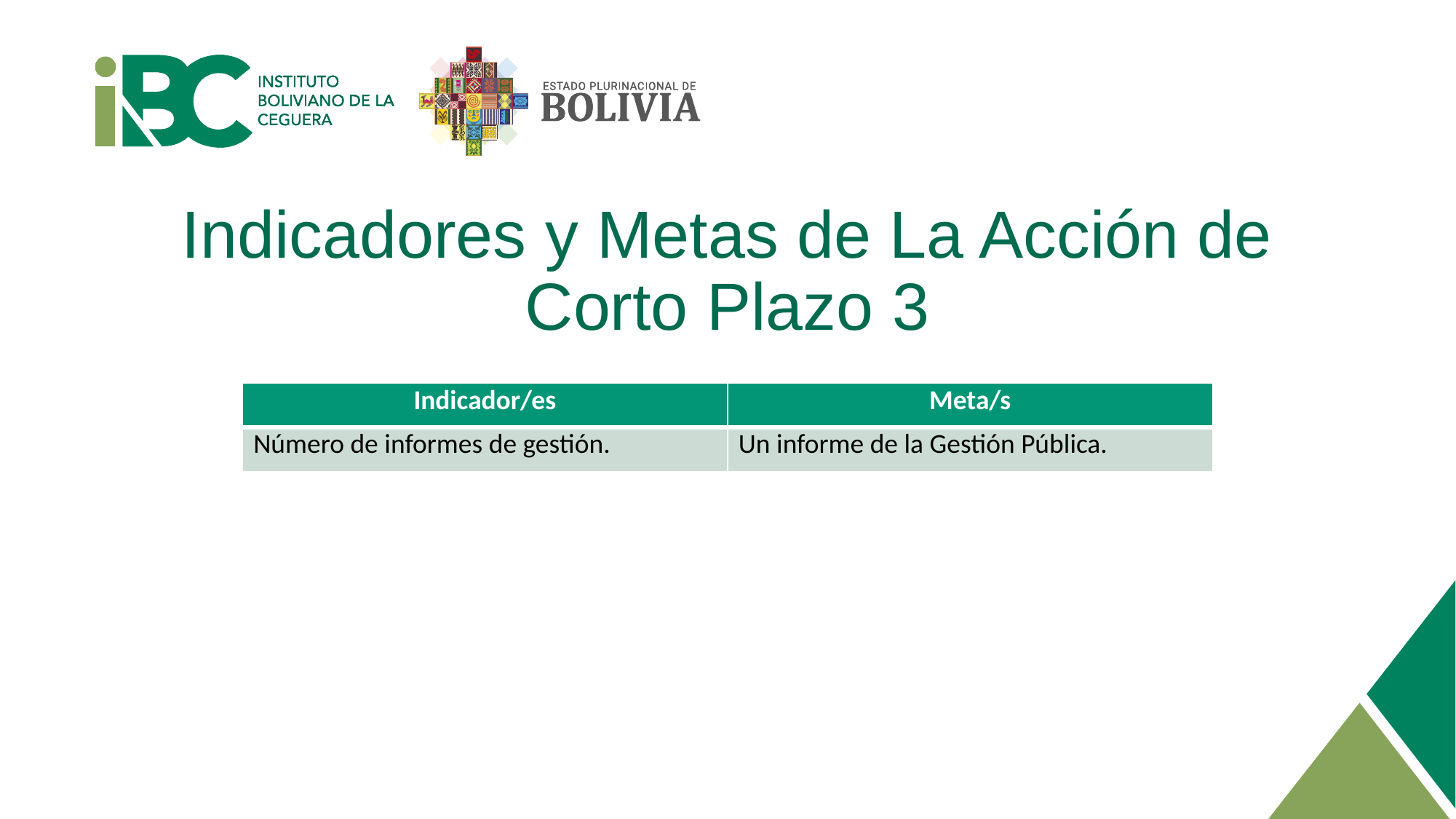

Indicadores y Metas de La Acción de Corto Plazo 3
| Indicador/es | Meta/s |
| --- | --- |
| Número de informes de gestión. | Un informe de la Gestión Pública. |